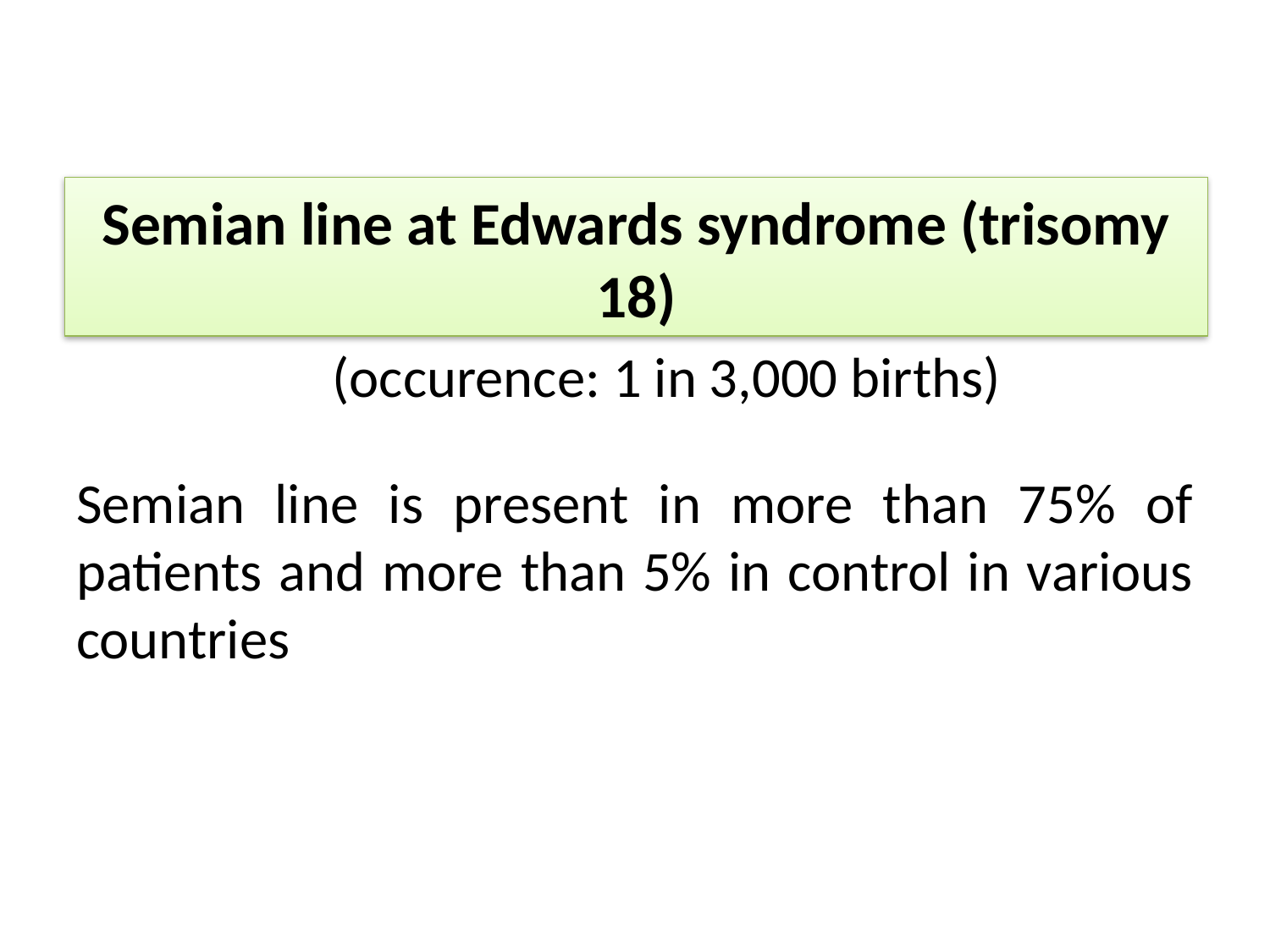

# Semian line at Edwards syndrome (trisomy 18)

Semian line is present in more than 75% of patients and more than 5% in control in various countries

(occurence: 1 in 3,000 births)